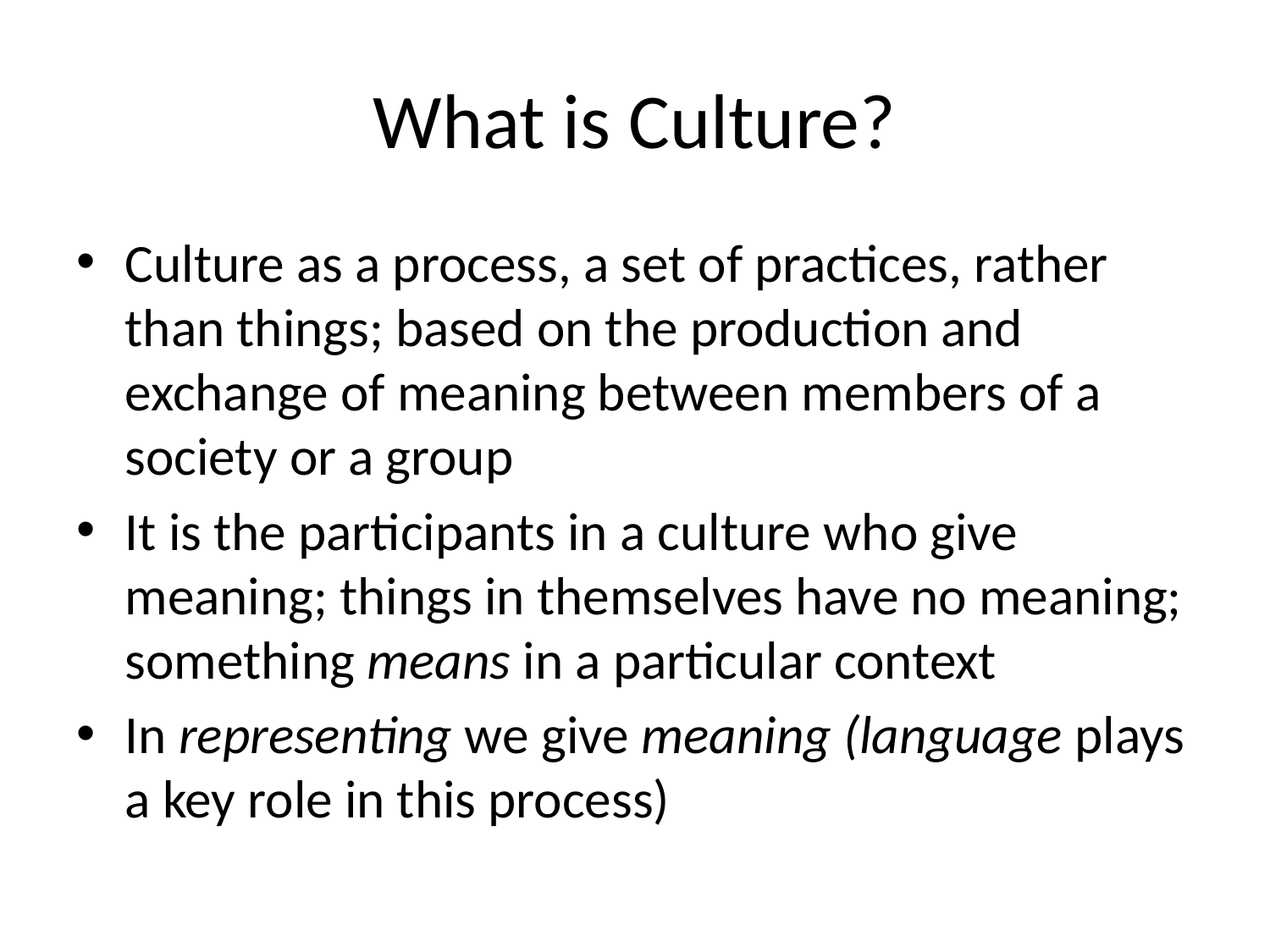

# What is Culture?
Culture as a process, a set of practices, rather than things; based on the production and exchange of meaning between members of a society or a group
It is the participants in a culture who give meaning; things in themselves have no meaning; something means in a particular context
In representing we give meaning (language plays a key role in this process)